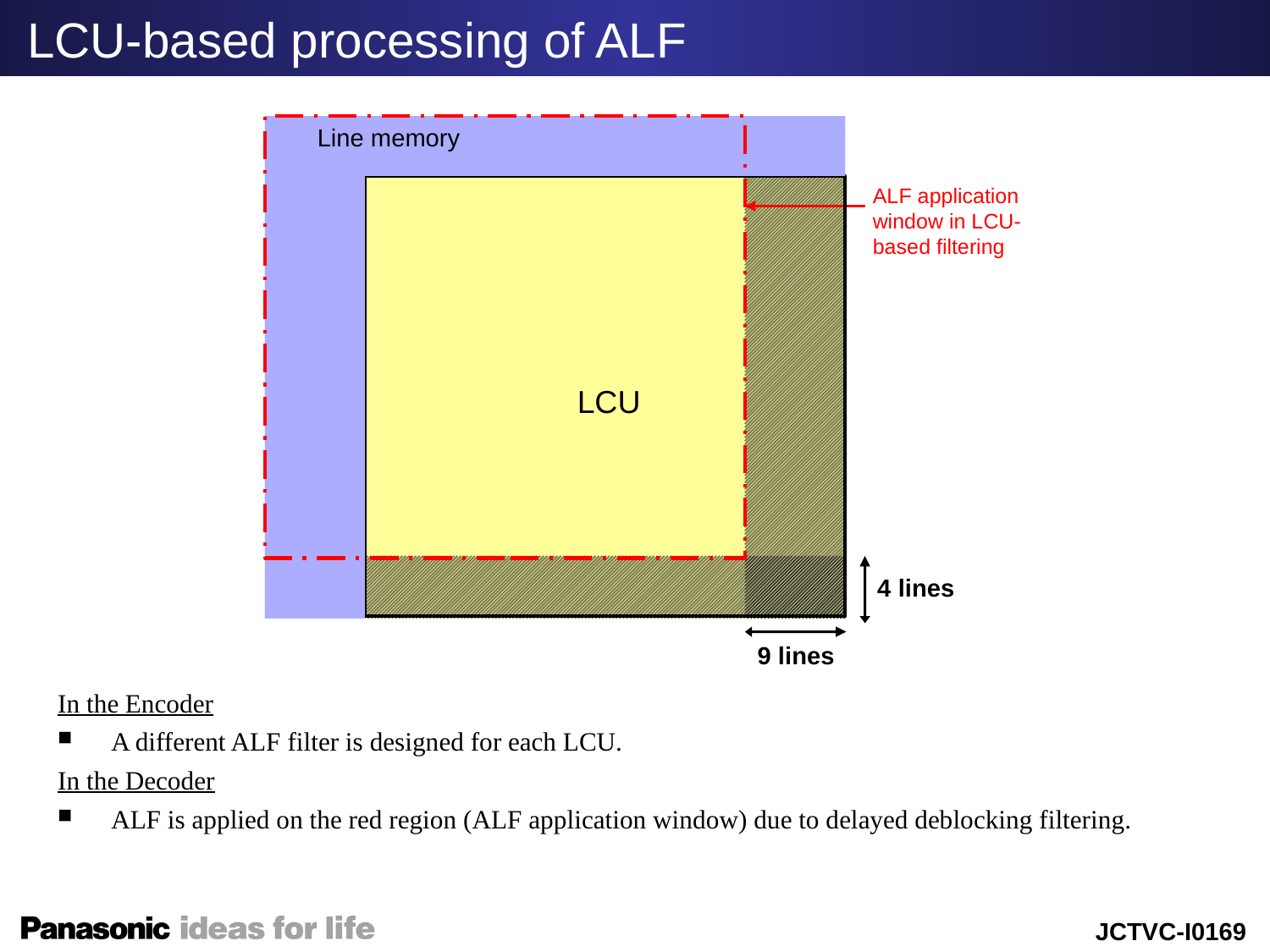

LCU-based processing of ALF

Line memory
Line memory
Line memory

ALF application window in LCU-based filtering
LCU

4 lines

9 lines
In the Encoder
A different ALF filter is designed for each LCU.
In the Decoder
ALF is applied on the red region (ALF application window) due to delayed deblocking filtering.